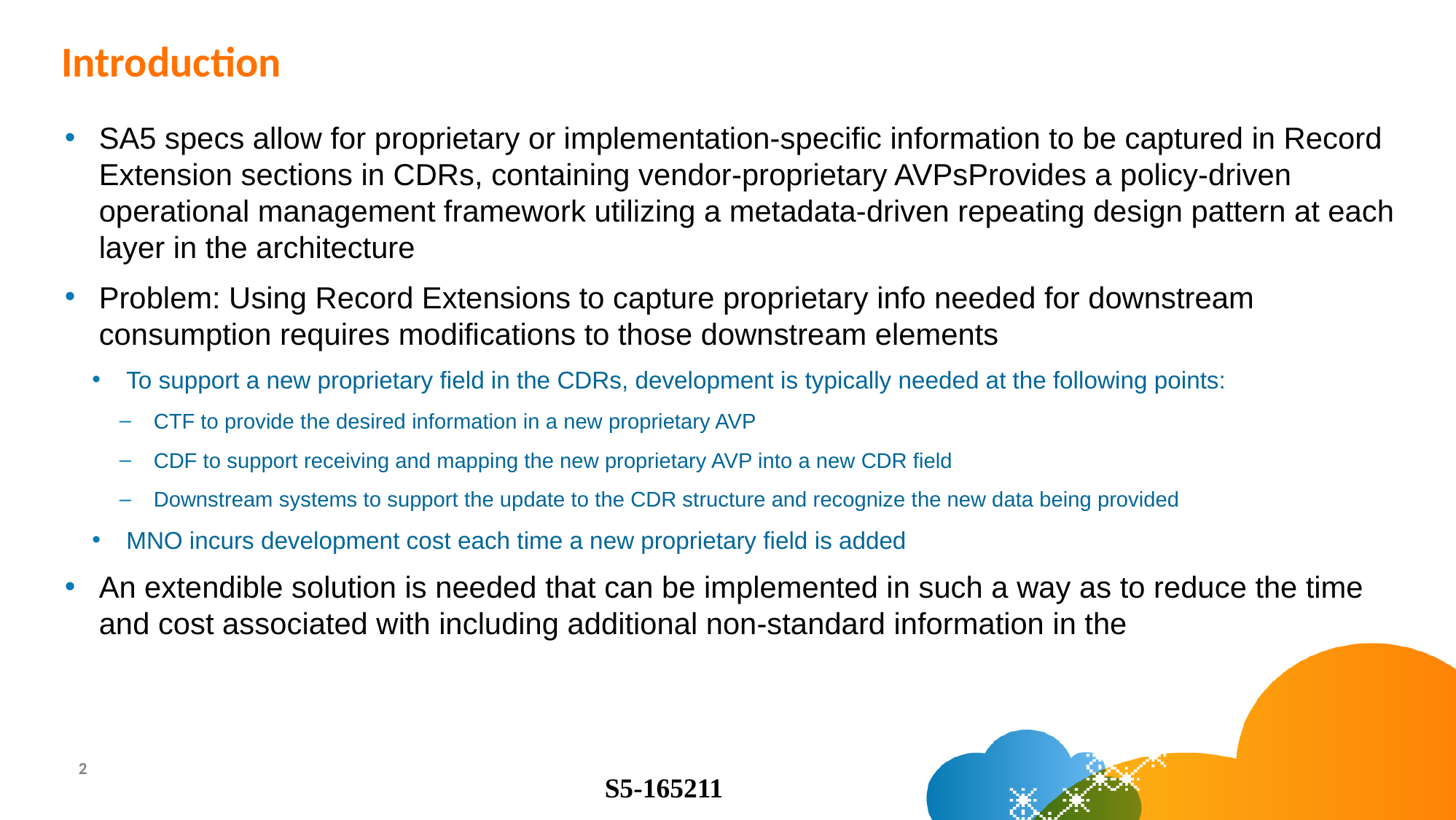

# Introduction
SA5 specs allow for proprietary or implementation-specific information to be captured in Record Extension sections in CDRs, containing vendor-proprietary AVPsProvides a policy-driven operational management framework utilizing a metadata-driven repeating design pattern at each layer in the architecture
Problem: Using Record Extensions to capture proprietary info needed for downstream consumption requires modifications to those downstream elements
To support a new proprietary field in the CDRs, development is typically needed at the following points:
CTF to provide the desired information in a new proprietary AVP
CDF to support receiving and mapping the new proprietary AVP into a new CDR field
Downstream systems to support the update to the CDR structure and recognize the new data being provided
MNO incurs development cost each time a new proprietary field is added
An extendible solution is needed that can be implemented in such a way as to reduce the time and cost associated with including additional non-standard information in the
2
S5-165211